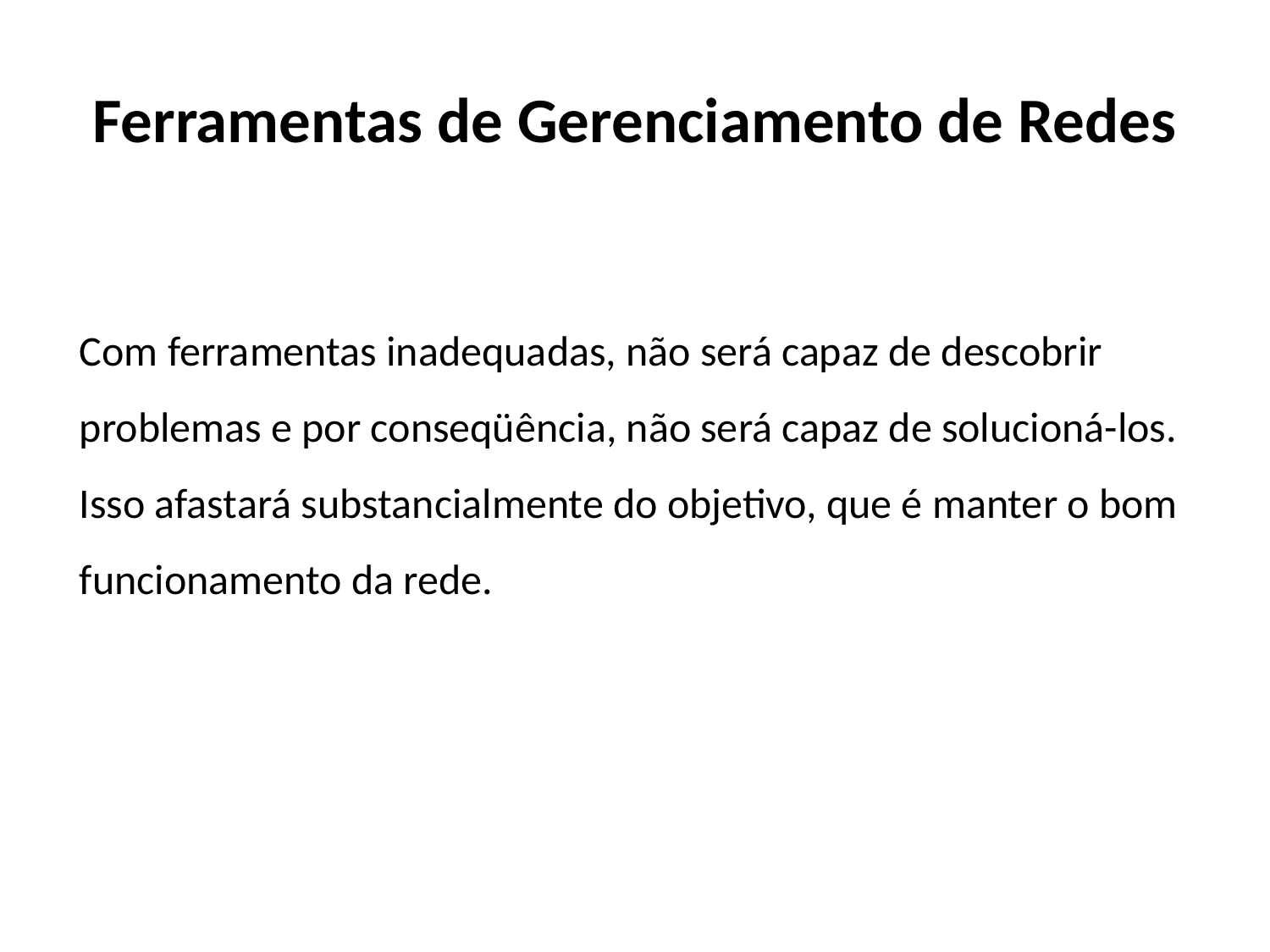

Ferramentas de Gerenciamento de Redes
Com ferramentas inadequadas, não será capaz de descobrir problemas e por conseqüência, não será capaz de solucioná-los. Isso afastará substancialmente do objetivo, que é manter o bom funcionamento da rede.